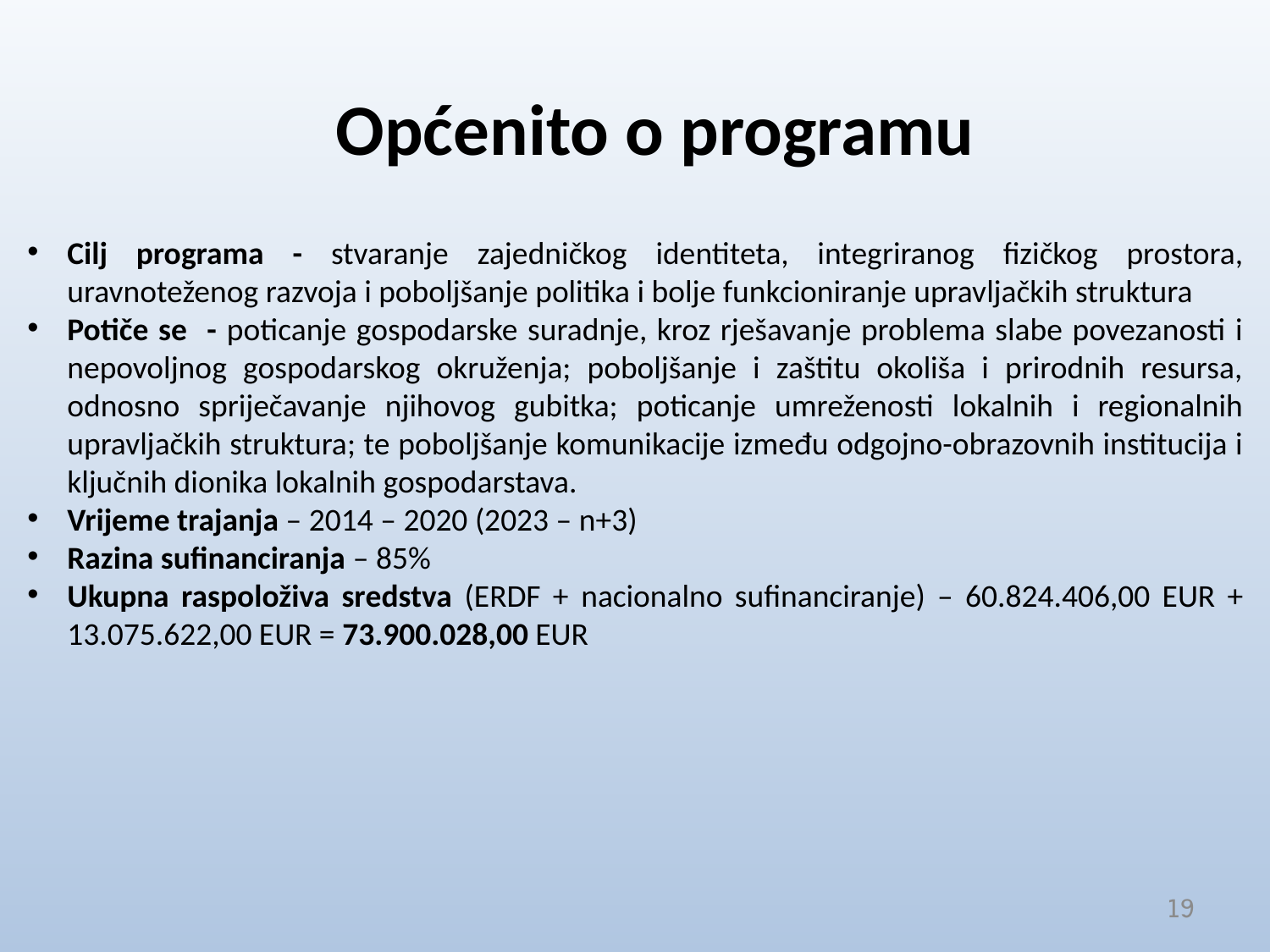

# Općenito o programu
Cilj programa - stvaranje zajedničkog identiteta, integriranog fizičkog prostora, uravnoteženog razvoja i poboljšanje politika i bolje funkcioniranje upravljačkih struktura
Potiče se  - poticanje gospodarske suradnje, kroz rješavanje problema slabe povezanosti i nepovoljnog gospodarskog okruženja; poboljšanje i zaštitu okoliša i prirodnih resursa, odnosno spriječavanje njihovog gubitka; poticanje umreženosti lokalnih i regionalnih upravljačkih struktura; te poboljšanje komunikacije između odgojno-obrazovnih institucija i ključnih dionika lokalnih gospodarstava.
Vrijeme trajanja – 2014 – 2020 (2023 – n+3)
Razina sufinanciranja – 85%
Ukupna raspoloživa sredstva (ERDF + nacionalno sufinanciranje) – 60.824.406,00 EUR + 13.075.622,00 EUR = 73.900.028,00 EUR

19